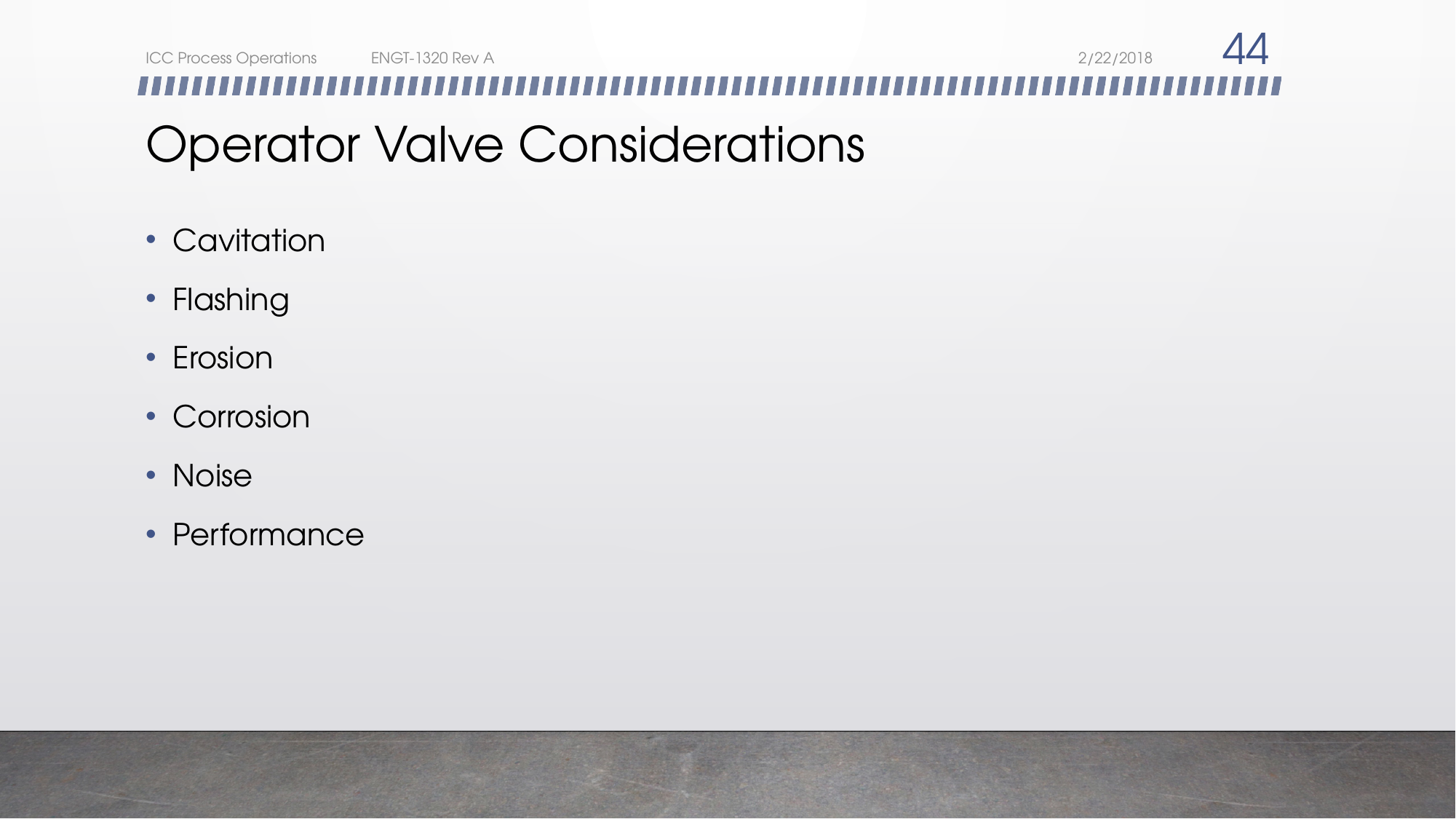

44
ICC Process Operations             ENGT-1320 Rev A
2/22/2018
# Operator Valve Considerations

Cavitation
Flashing
Erosion
Corrosion
Noise
Performance